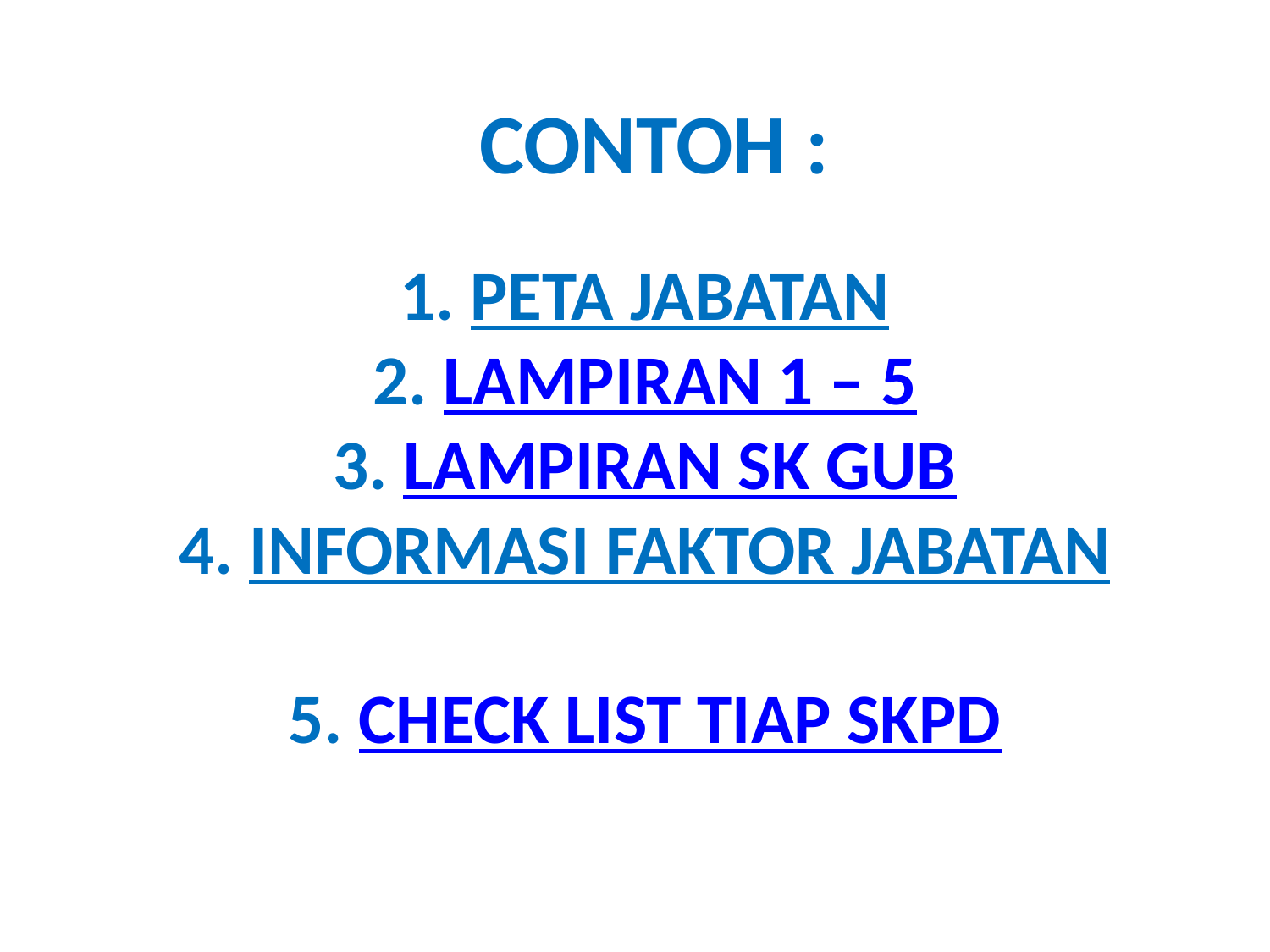

# CONTOH : 1. PETA JABATAN 2. LAMPIRAN 1 – 5 3. LAMPIRAN SK GUB 4. INFORMASI FAKTOR JABATAN 5. CHECK LIST TIAP SKPD